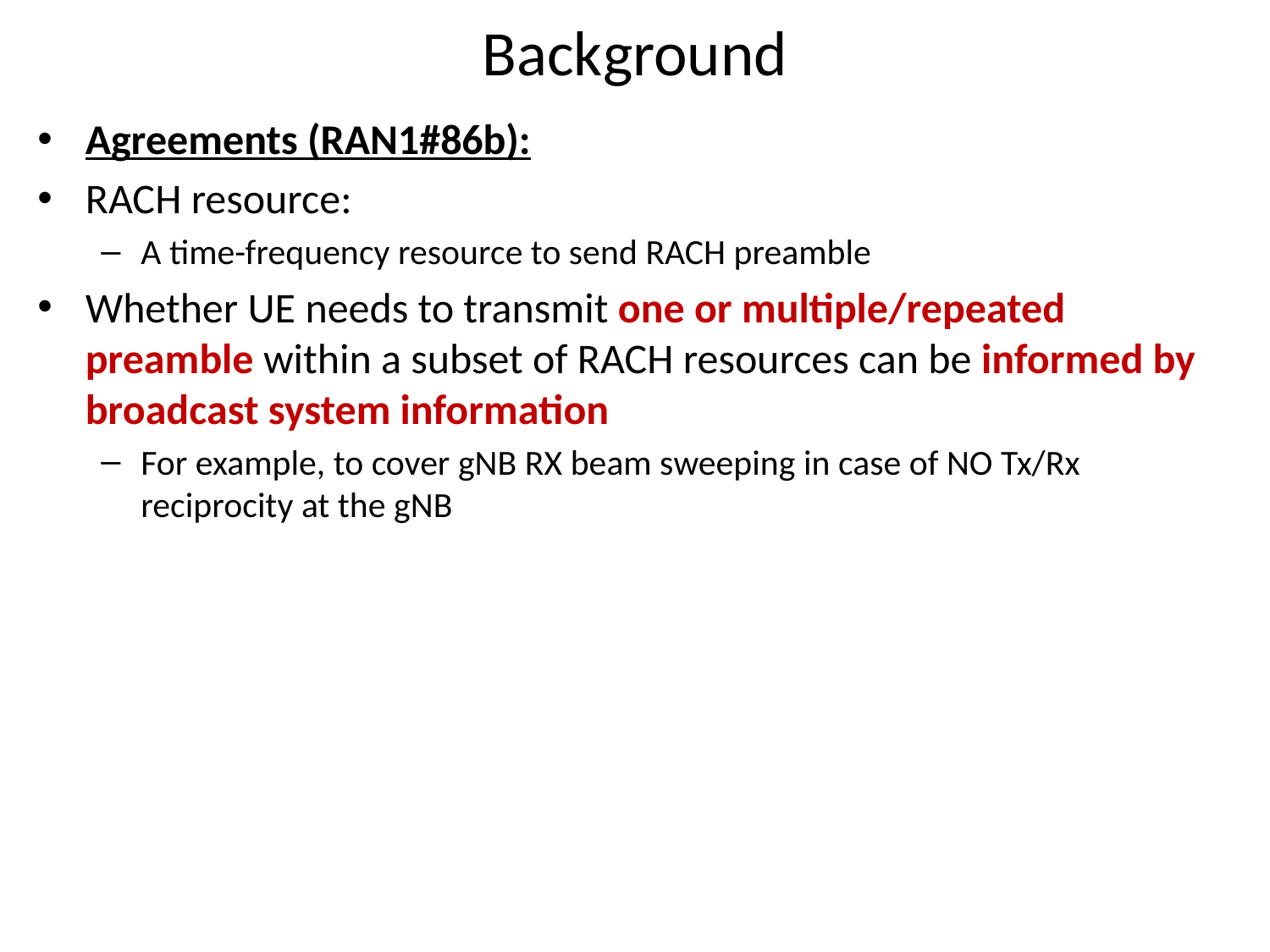

# Background
Agreements (RAN1#86b):
RACH resource:
A time-frequency resource to send RACH preamble
Whether UE needs to transmit one or multiple/repeated preamble within a subset of RACH resources can be informed by broadcast system information
For example, to cover gNB RX beam sweeping in case of NO Tx/Rx reciprocity at the gNB